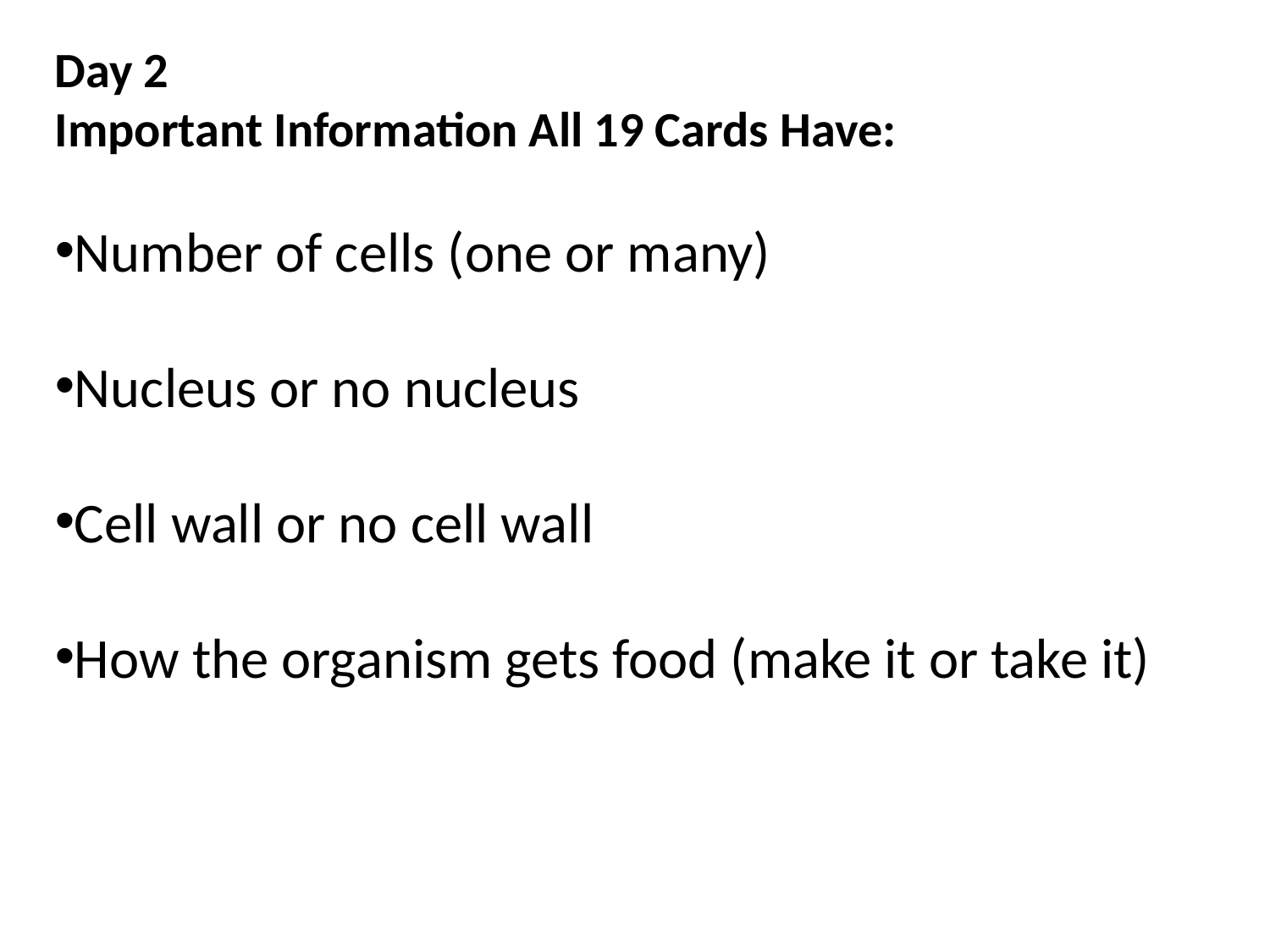

Day 2
Important Information All 19 Cards Have:

Number of cells (one or many)

Nucleus or no nucleus

Cell wall or no cell wall

How the organism gets food (make it or take it)